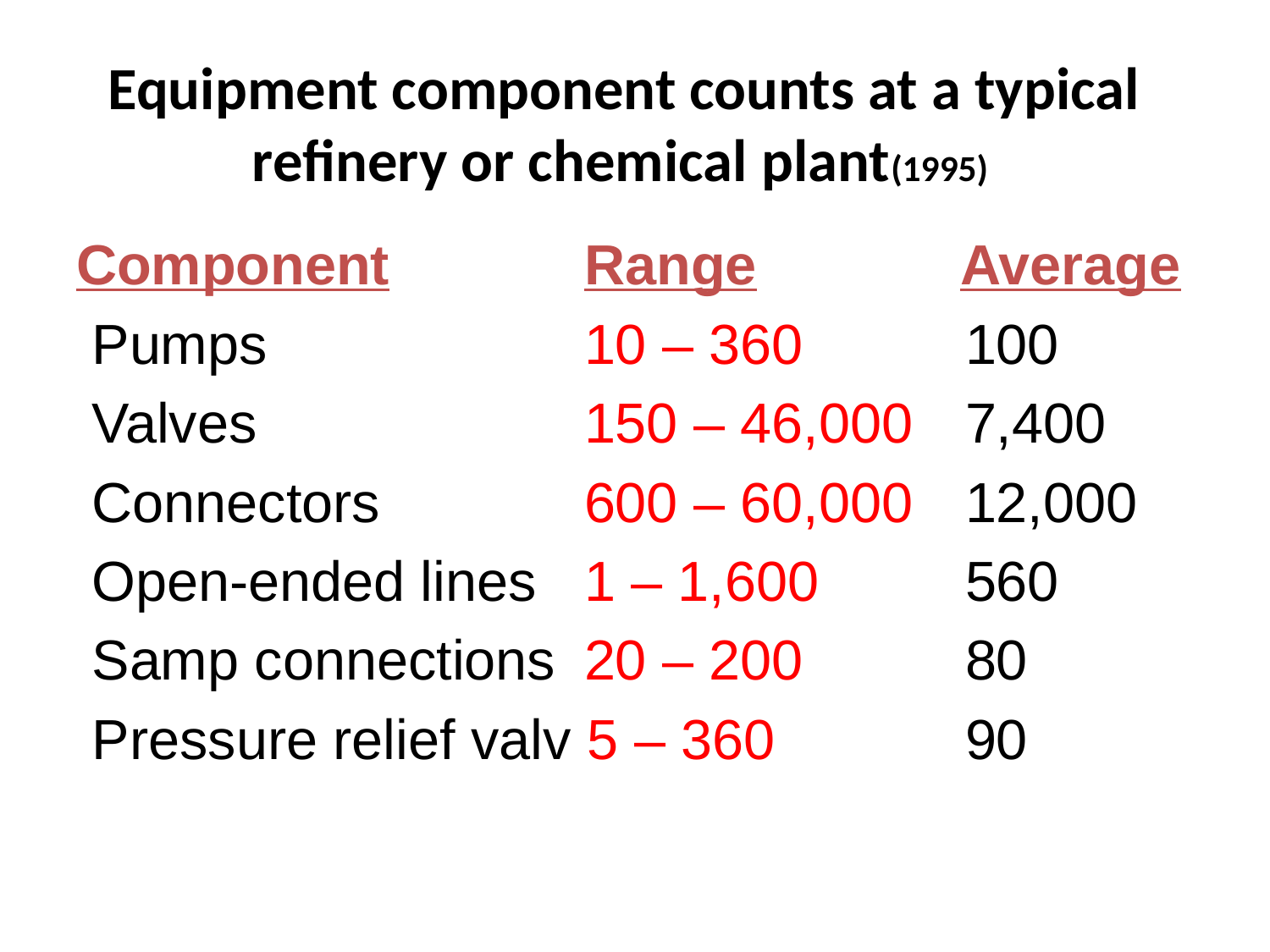

# Equipment component counts at a typical refinery or chemical plant(1995)
Component 		Range             Average
 Pumps 			10 – 360 		100
 Valves 			150 – 46,000 	7,400
 Connectors 		600 – 60,000 	12,000
 Open-ended lines 	1 – 1,600 		560
 Samp connections 	20 – 200 		80
 Pressure relief valv 5 – 360 		90